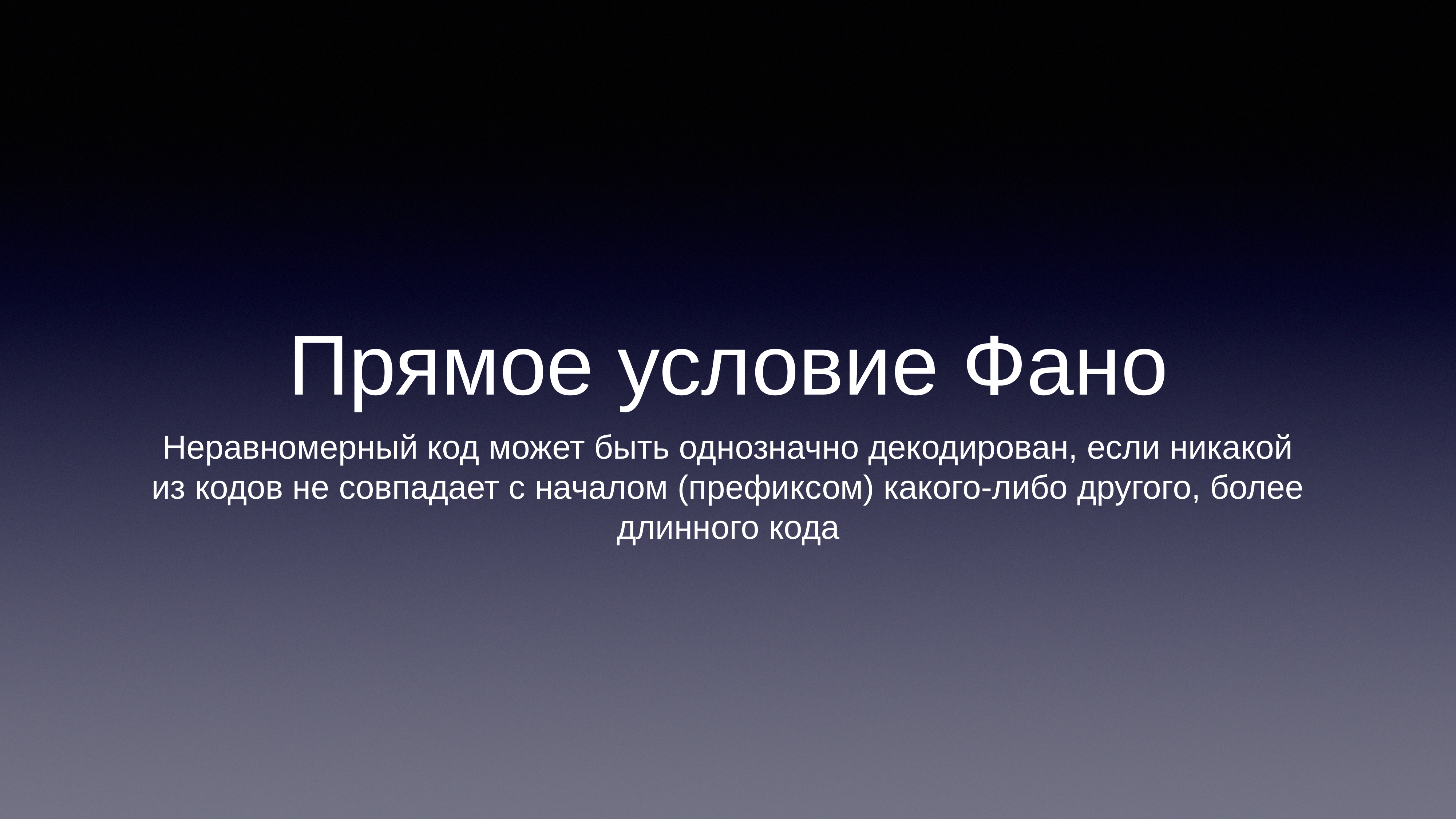

# Прямое условие Фано
Неравномерный код может быть однозначно декодирован, если никакой из кодов не совпадает с началом (префиксом) какого-либо другого, более длинного кода